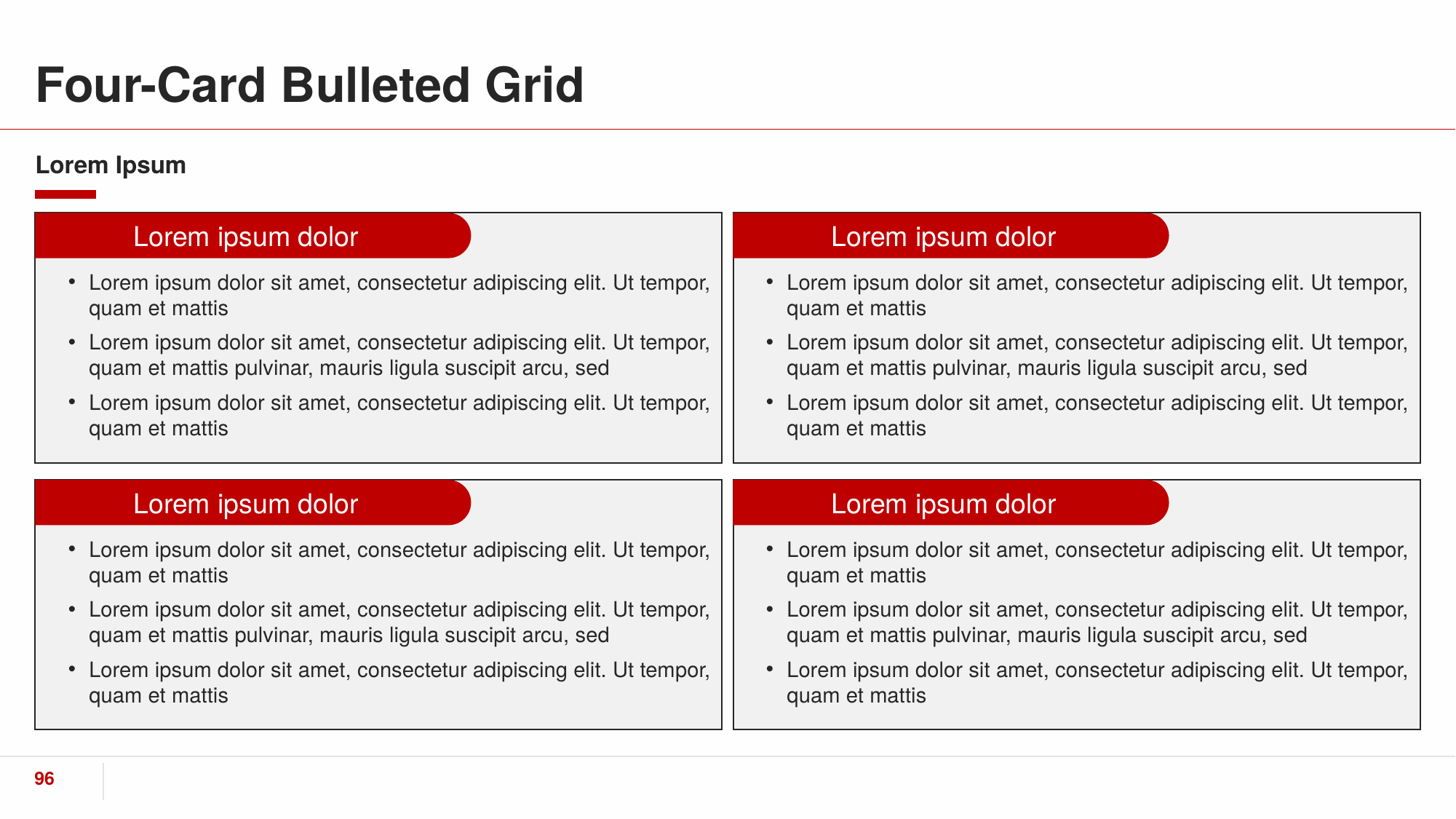

# Four-Card Bulleted Grid
Lorem Ipsum
Lorem ipsum dolor sit amet, consectetur adipiscing elit. Ut tempor, quam et mattis
Lorem ipsum dolor sit amet, consectetur adipiscing elit. Ut tempor, quam et mattis pulvinar, mauris ligula suscipit arcu, sed
Lorem ipsum dolor sit amet, consectetur adipiscing elit. Ut tempor, quam et mattis
Lorem ipsum dolor sit amet, consectetur adipiscing elit. Ut tempor, quam et mattis
Lorem ipsum dolor sit amet, consectetur adipiscing elit. Ut tempor, quam et mattis pulvinar, mauris ligula suscipit arcu, sed
Lorem ipsum dolor sit amet, consectetur adipiscing elit. Ut tempor, quam et mattis
Lorem ipsum dolor
Lorem ipsum dolor

Lorem ipsum dolor sit amet, consectetur adipiscing elit. Ut tempor, quam et mattis
Lorem ipsum dolor sit amet, consectetur adipiscing elit. Ut tempor, quam et mattis pulvinar, mauris ligula suscipit arcu, sed
Lorem ipsum dolor sit amet, consectetur adipiscing elit. Ut tempor, quam et mattis
Lorem ipsum dolor sit amet, consectetur adipiscing elit. Ut tempor, quam et mattis
Lorem ipsum dolor sit amet, consectetur adipiscing elit. Ut tempor, quam et mattis pulvinar, mauris ligula suscipit arcu, sed
Lorem ipsum dolor sit amet, consectetur adipiscing elit. Ut tempor, quam et mattis
Lorem ipsum dolor
Lorem ipsum dolor
96